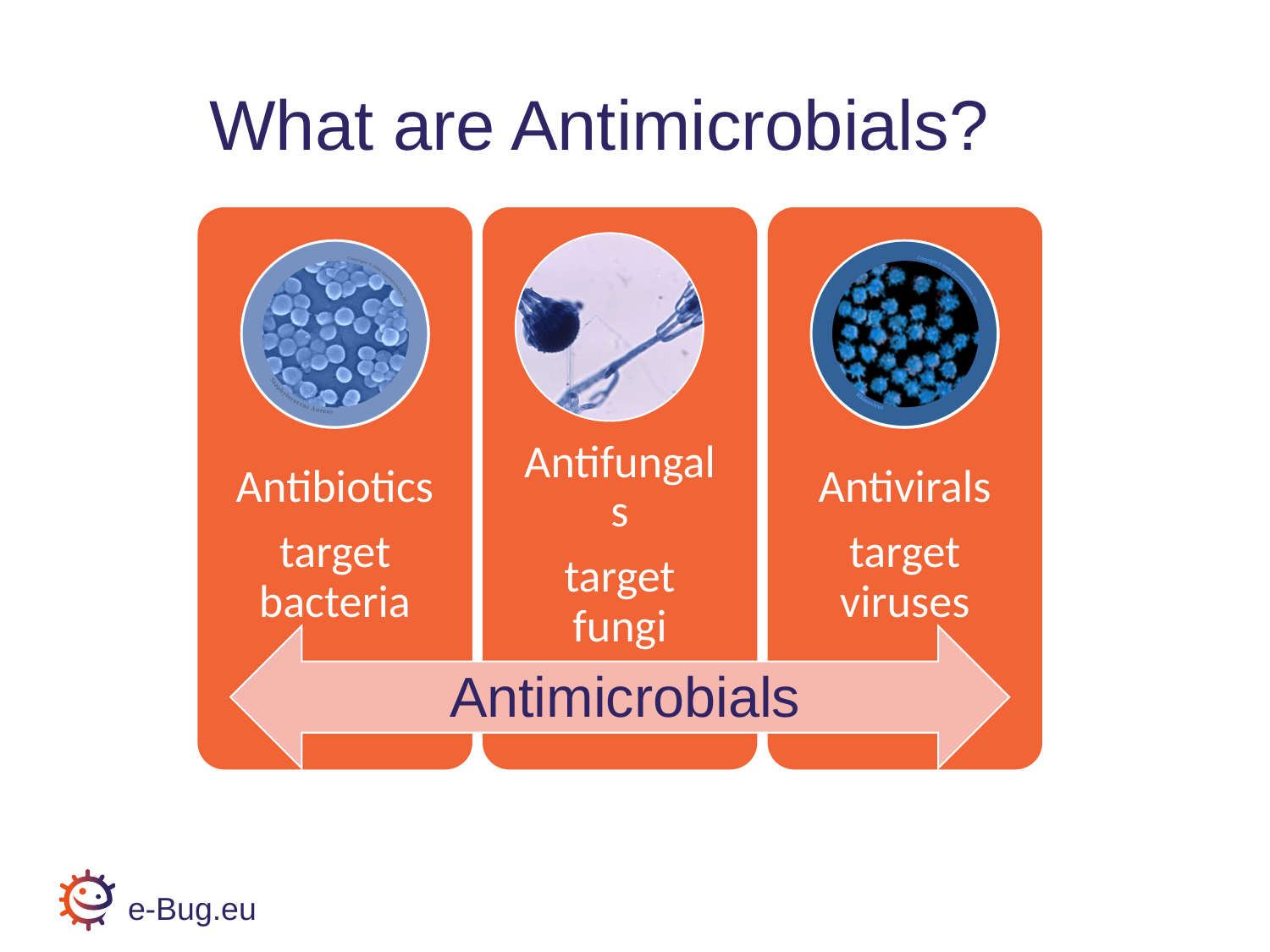

# What are Antimicrobials?
Antibiotics
target bacteria
Antifungals
target fungi
Antivirals
target viruses
Antimicrobials
e-Bug.eu